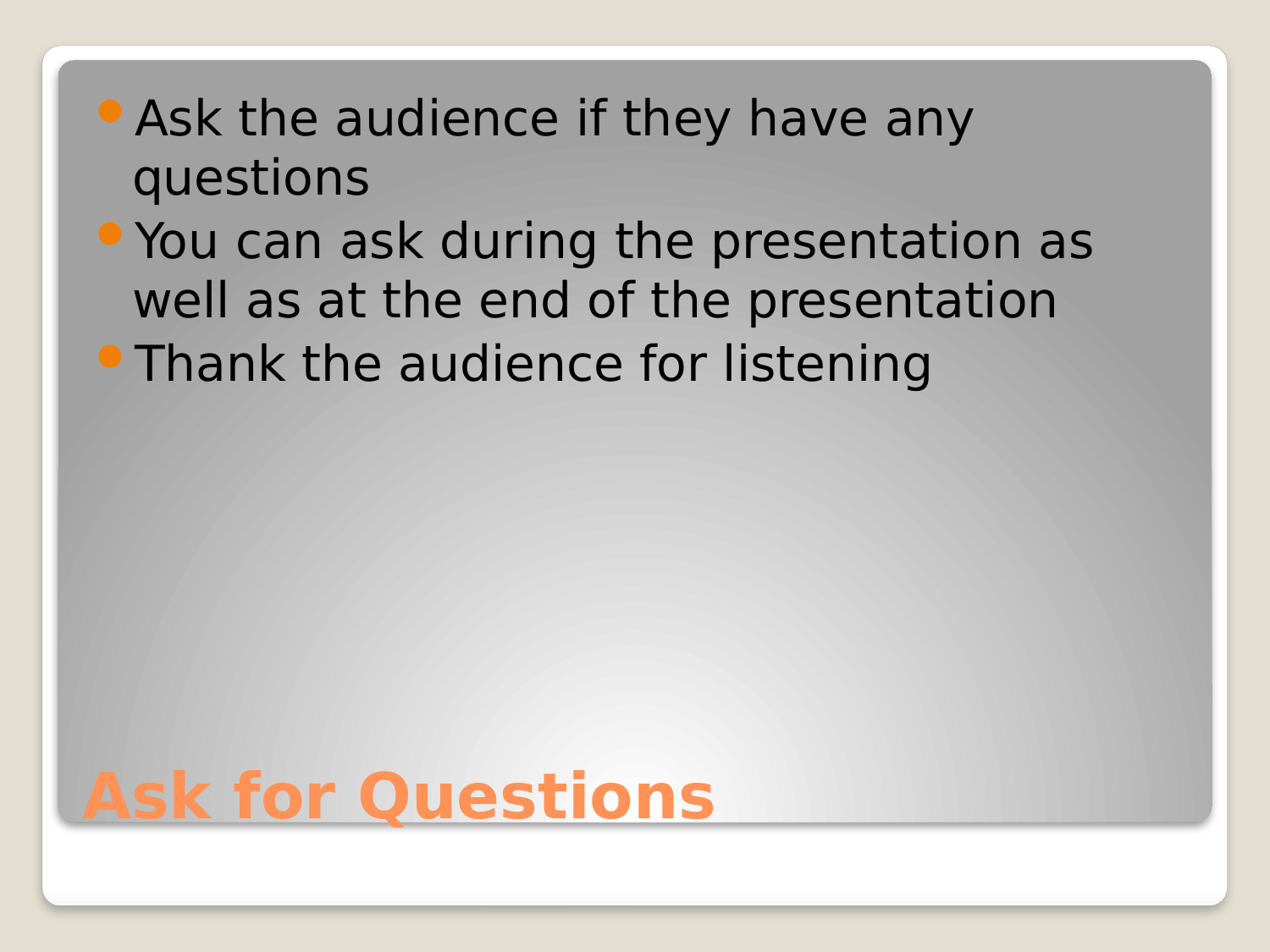

Ask the audience if they have any questions
You can ask during the presentation as well as at the end of the presentation
Thank the audience for listening
# Ask for Questions